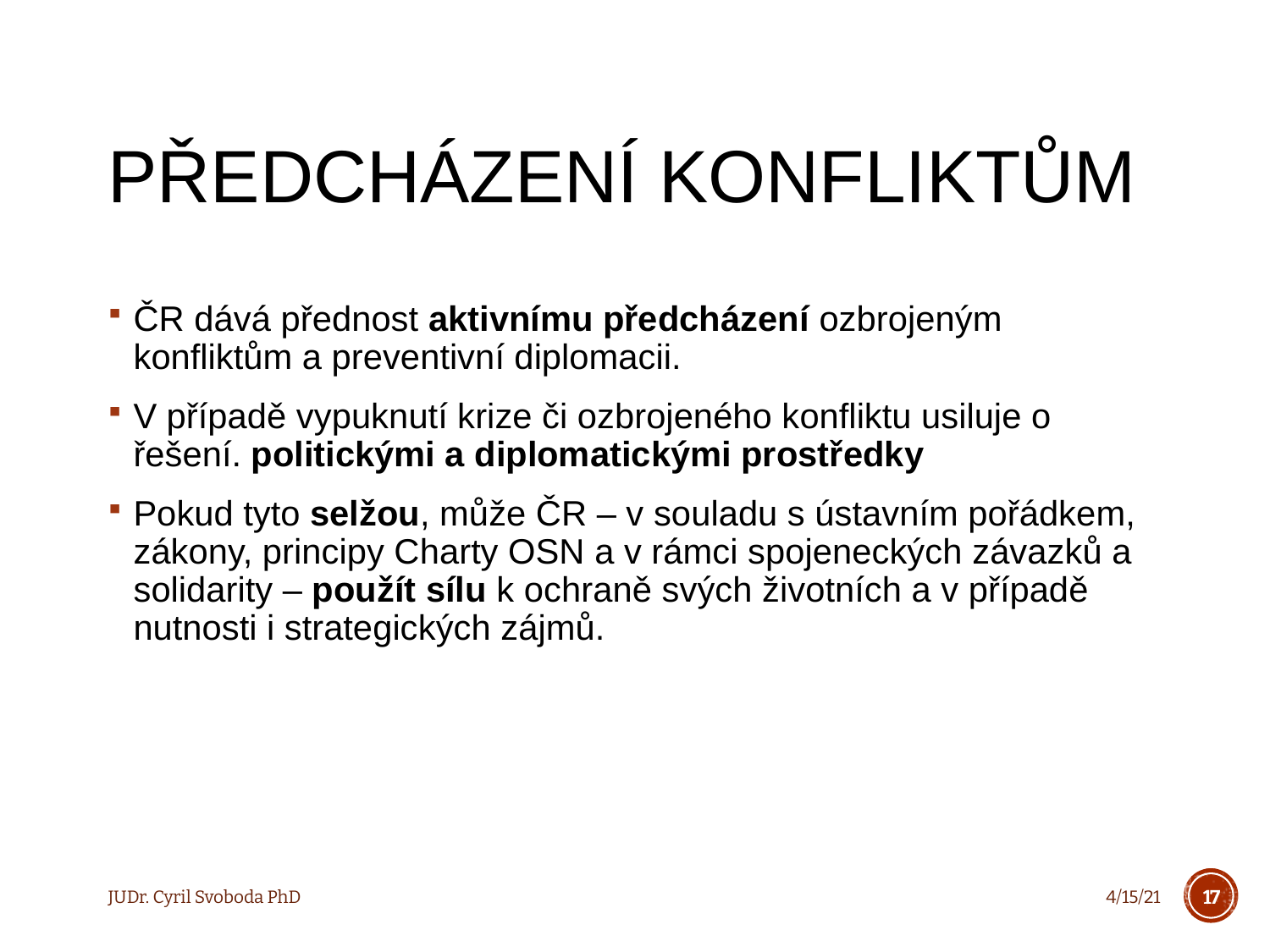

# Předcházení konfliktům
ČR dává přednost aktivnímu předcházení ozbrojeným konfliktům a preventivní diplomacii.
V případě vypuknutí krize či ozbrojeného konfliktu usiluje o řešení. politickými a diplomatickými prostředky
Pokud tyto selžou, může ČR – v souladu s ústavním pořádkem, zákony, principy Charty OSN a v rámci spojeneckých závazků a solidarity – použít sílu k ochraně svých životních a v případě nutnosti i strategických zájmů.
JUDr. Cyril Svoboda PhD
4/15/21
17